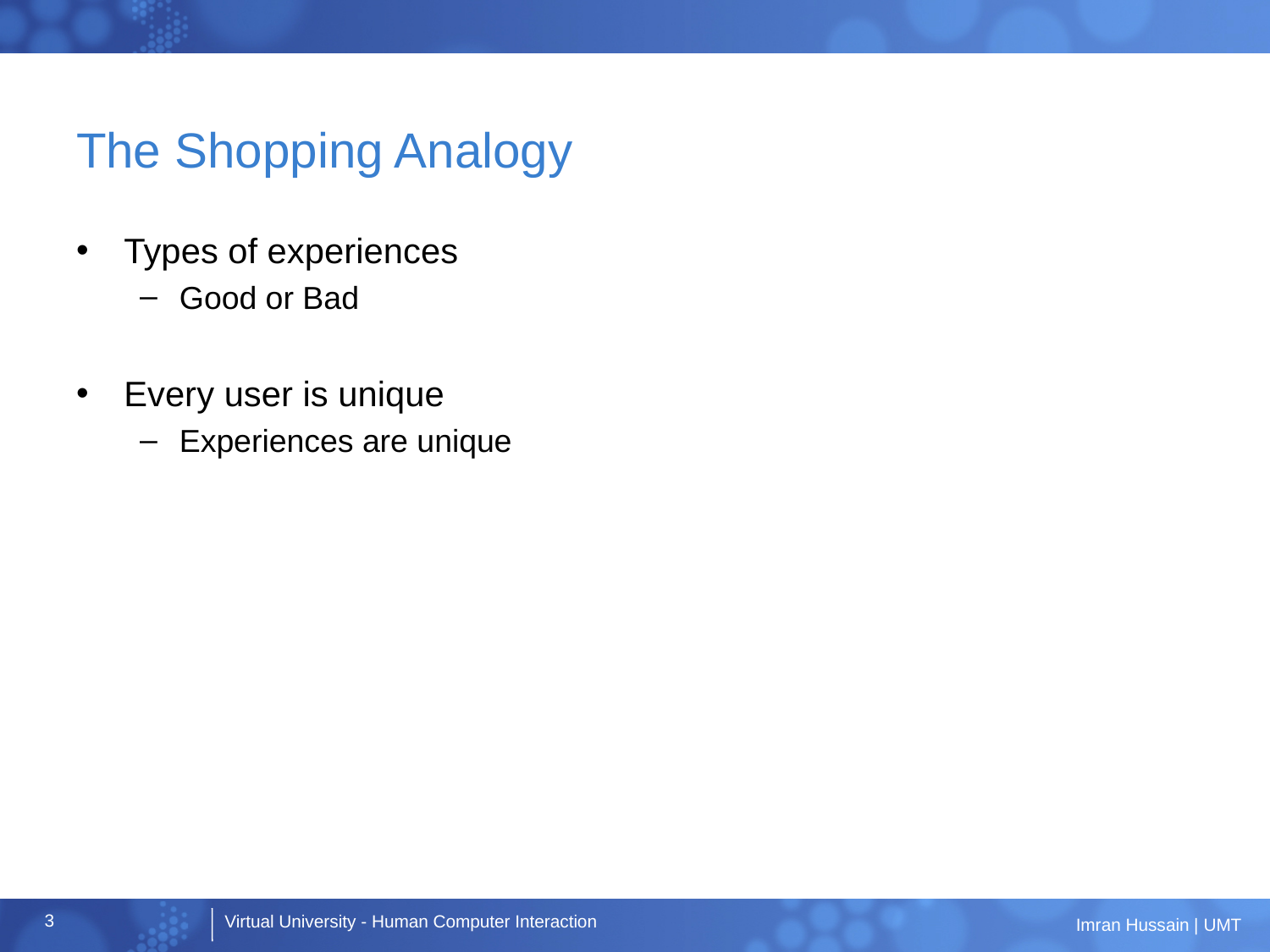

# The Shopping Analogy
Types of experiences
Good or Bad

Every user is unique
Experiences are unique